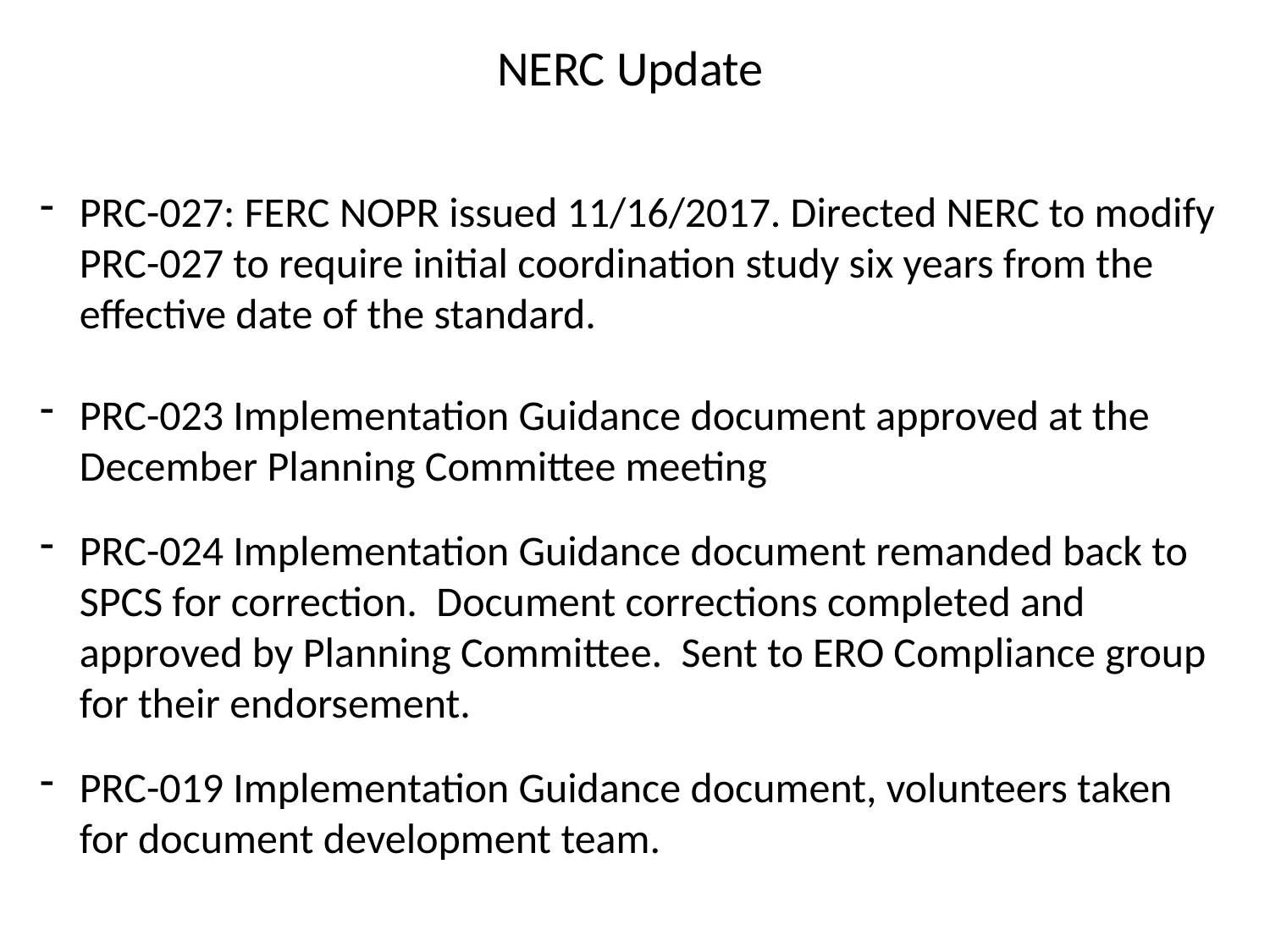

NERC Update
PRC-027: FERC NOPR issued 11/16/2017. Directed NERC to modify PRC-027 to require initial coordination study six years from the effective date of the standard.
PRC-023 Implementation Guidance document approved at the December Planning Committee meeting

PRC-024 Implementation Guidance document remanded back to SPCS for correction.  Document corrections completed and approved by Planning Committee.  Sent to ERO Compliance group for their endorsement.

PRC-019 Implementation Guidance document, volunteers taken for document development team.